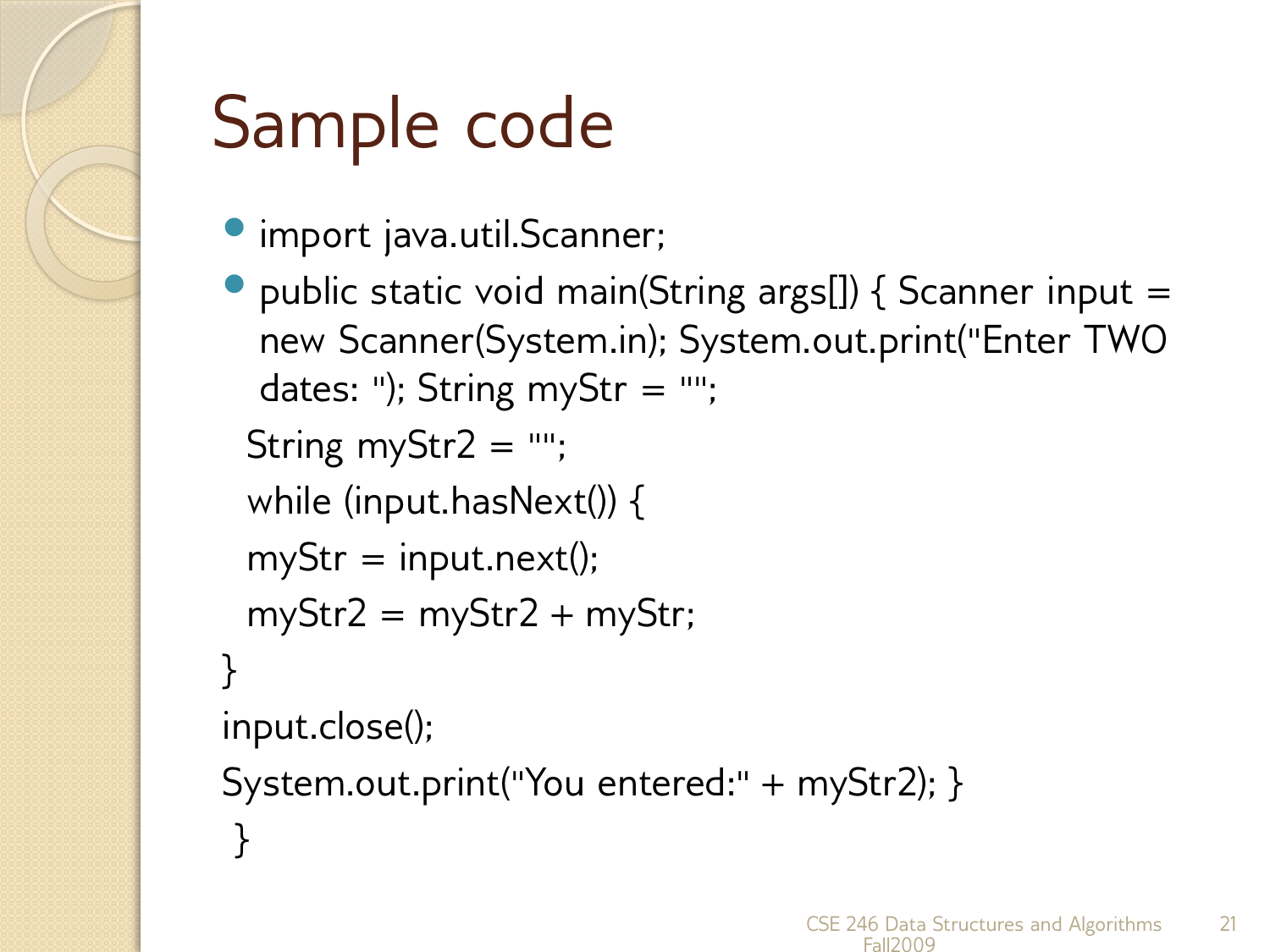

# Sample code
import java.util.Scanner;
public static void main(String args[]) { Scanner input = new Scanner(System.in); System.out.print("Enter TWO dates: "); String myStr = "";
  String myStr2 = "";
  while (input.hasNext()) {
  myStr = input.next();
  myStr2 = myStr2 + myStr;
}
input.close();
System.out.print("You entered:" + myStr2); }
 }
CSE 246 Data Structures and Algorithms            Fall2009                                           Lecture #1
21